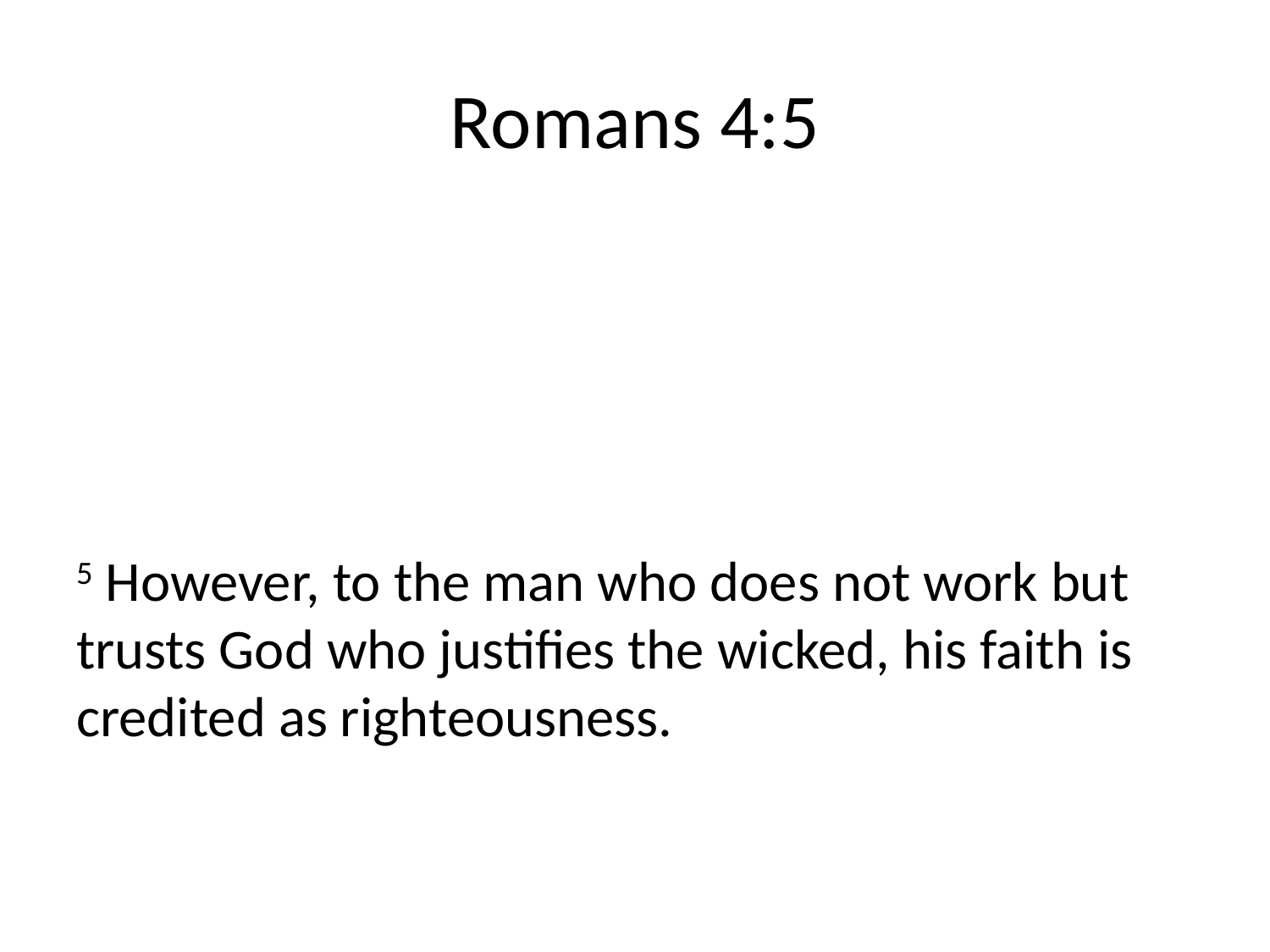

# Romans 4:5

5 However, to the man who does not work but trusts God who justifies the wicked, his faith is credited as righteousness.